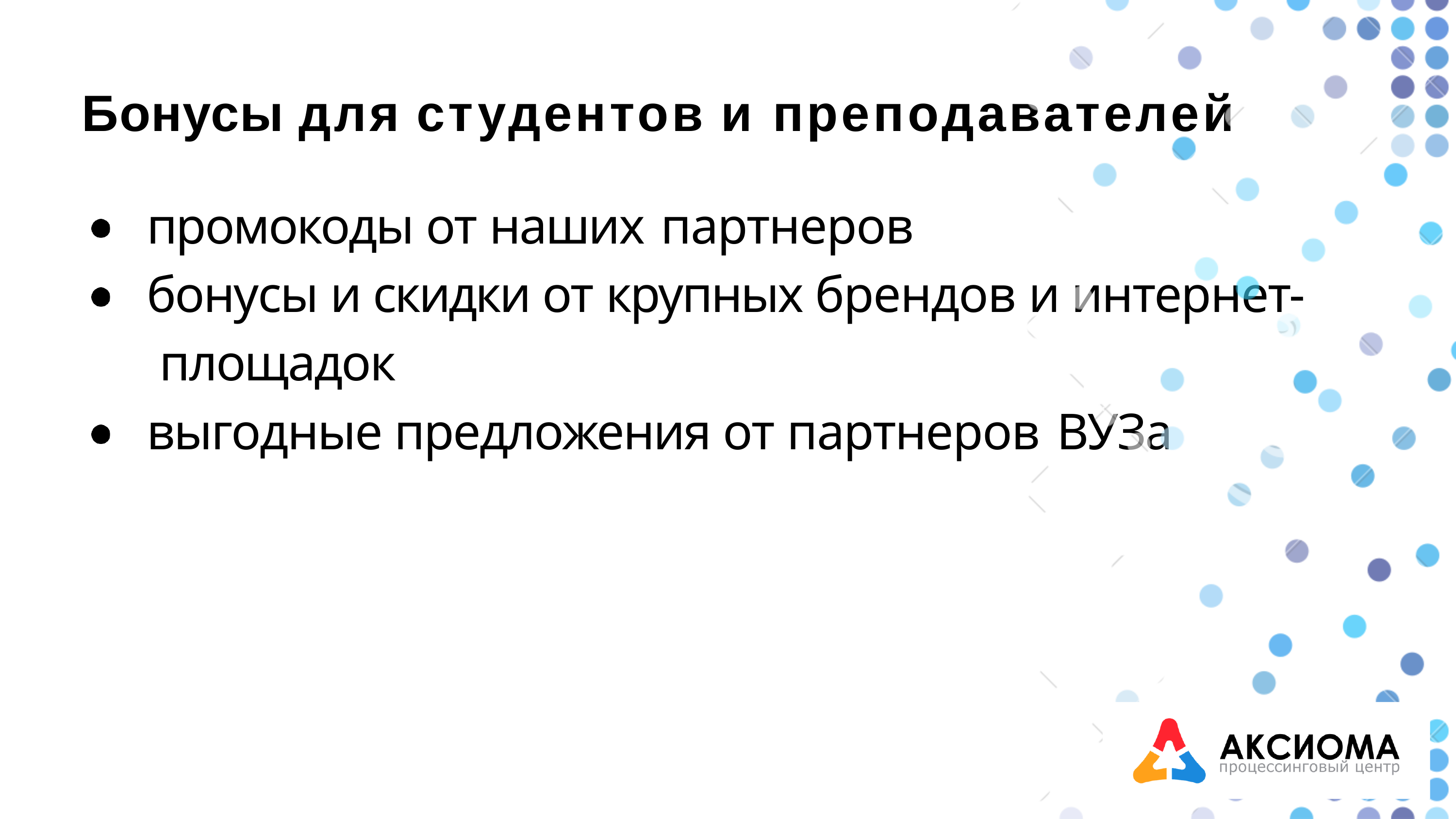

# Бонусы для студентов и преподавателей
промокоды от наших партнеров
бонусы и скидки от крупных брендов и интернет-  площадок
выгодные предложения от партнеров ВУЗа